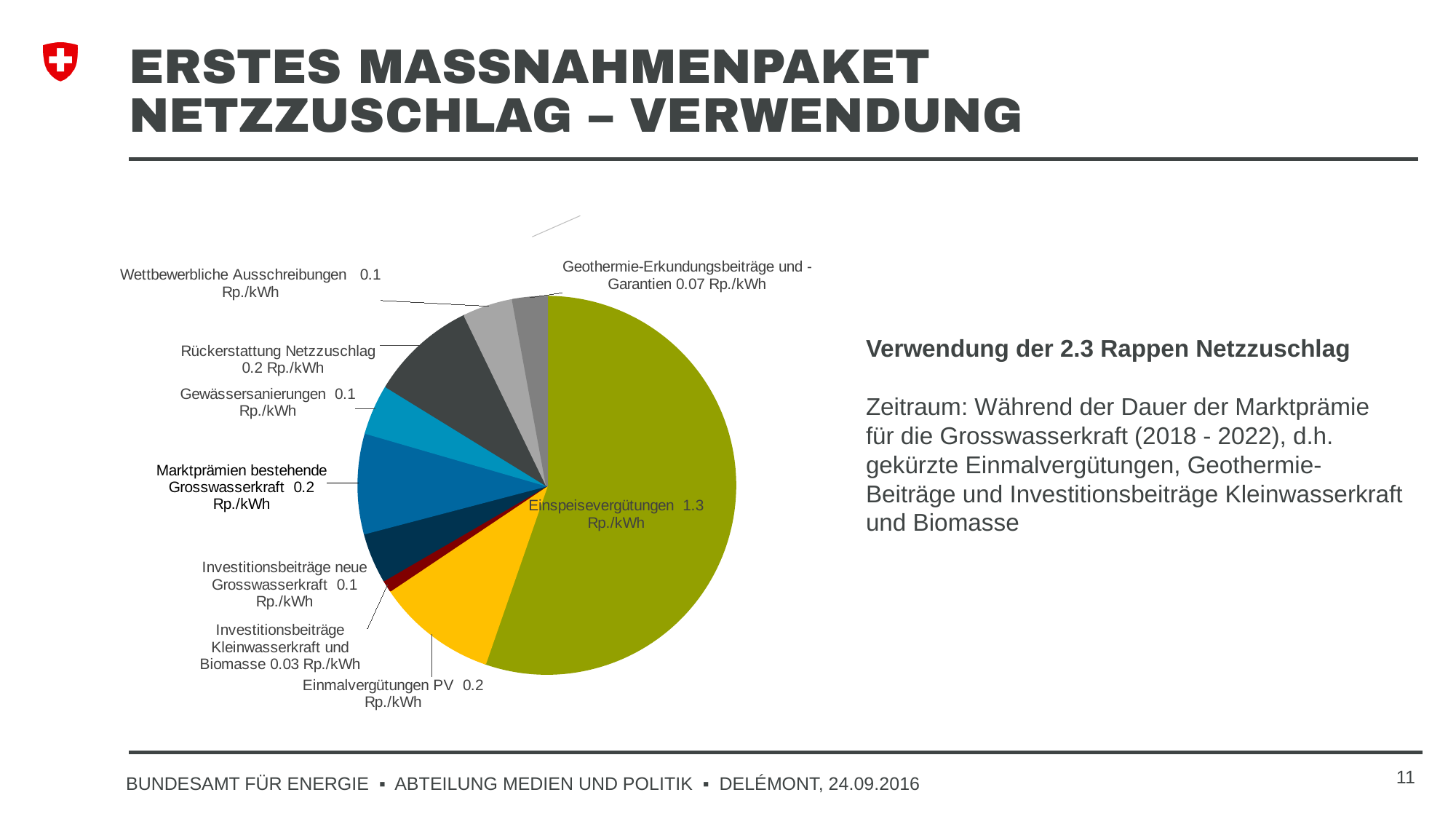

# Erstes Massnahmenpaket netzzuschlag – Verwendung

### Chart

| Category |  |
|---|---|
| Einspeisevergütungen | 1.2895370425170434 |
| Einmalvergütungen PV | 0.23955374559392217 |
| Investitionsbeiträge Kleinwasserkraft und Biomasse | 0.023955374559392208 |
| Investitionsbeiträge neue Grosswasserkraft  | 0.1 |
| Finanzhilfe bestehende Grosswasserkraft | 0.2 |
| Gewässersanierungen | 0.1 |
| Rückerstattung Netzzuschlag  | 0.21108729400711188 |
| Wettbewerbliche Ausschreibungen  | 0.1 |
| Geothermie-Garantien | 0.067 |
Verwendung der 2.3 Rappen Netzzuschlag

Zeitraum: Während der Dauer der Marktprämie für die Grosswasserkraft (2018 - 2022), d.h. gekürzte Einmalvergütungen, Geothermie-Beiträge und Investitionsbeiträge Kleinwasserkraft und Biomasse
11